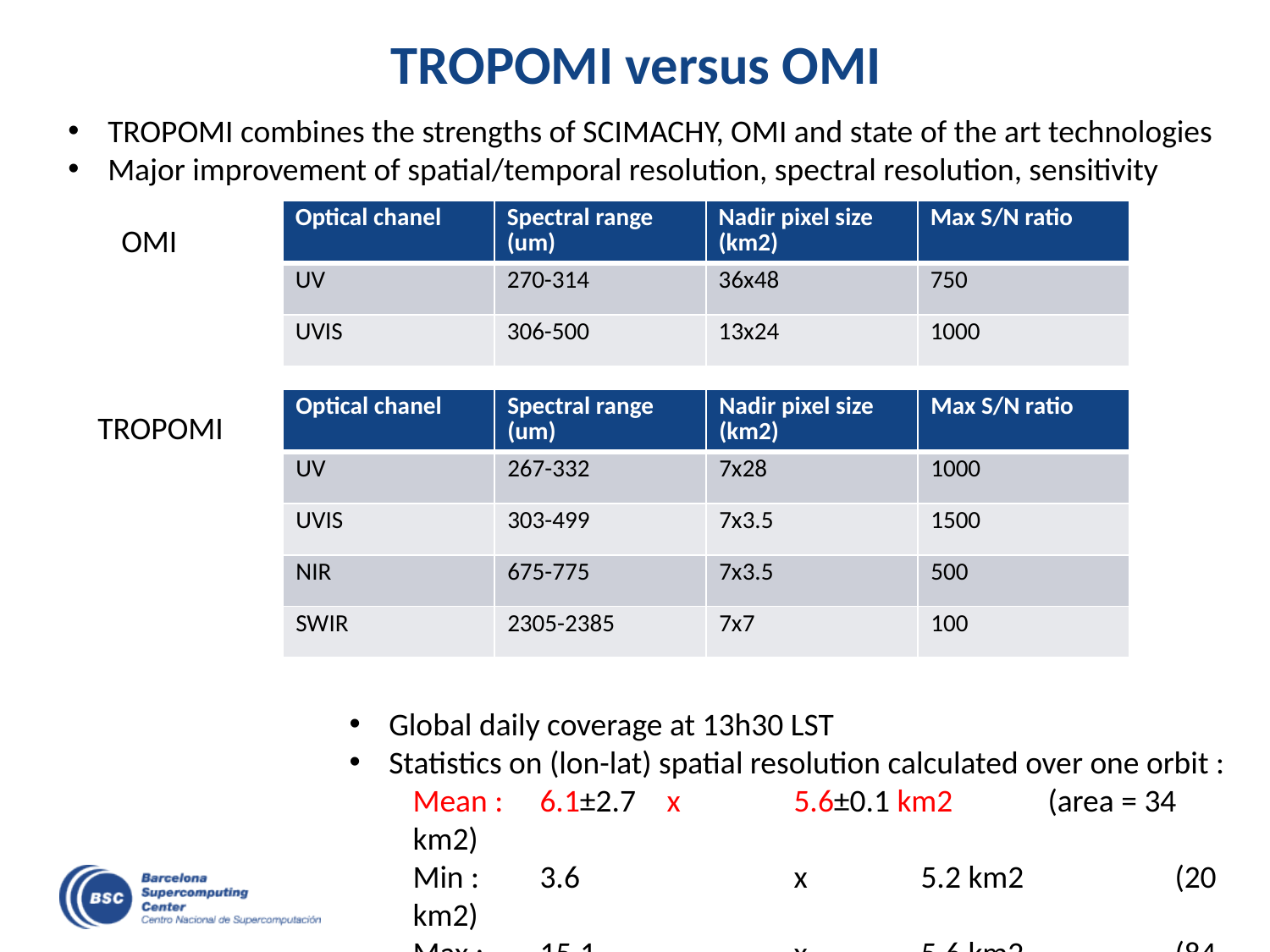

# TROPOMI versus OMI
TROPOMI combines the strengths of SCIMACHY, OMI and state of the art technologies
Major improvement of spatial/temporal resolution, spectral resolution, sensitivity
| Optical chanel | Spectral range (um) | Nadir pixel size (km2) | Max S/N ratio |
| --- | --- | --- | --- |
| UV | 270-314 | 36x48 | 750 |
| UVIS | 306-500 | 13x24 | 1000 |
OMI
| Optical chanel | Spectral range (um) | Nadir pixel size (km2) | Max S/N ratio |
| --- | --- | --- | --- |
| UV | 267-332 | 7x28 | 1000 |
| UVIS | 303-499 | 7x3.5 | 1500 |
| NIR | 675-775 | 7x3.5 | 500 |
| SWIR | 2305-2385 | 7x7 | 100 |
TROPOMI
Global daily coverage at 13h30 LST
Statistics on (lon-lat) spatial resolution calculated over one orbit :
Mean : 	6.1±2.7 	x 	5.6±0.1 km2 	(area = 34 km2)
Min : 	3.6		x	5.2 km2 		(20 km2)
Max : 	15.1		x	5.6 km2		(84 km2)
p50 : 	5.0		x	5.6 km2 		(28 km2)